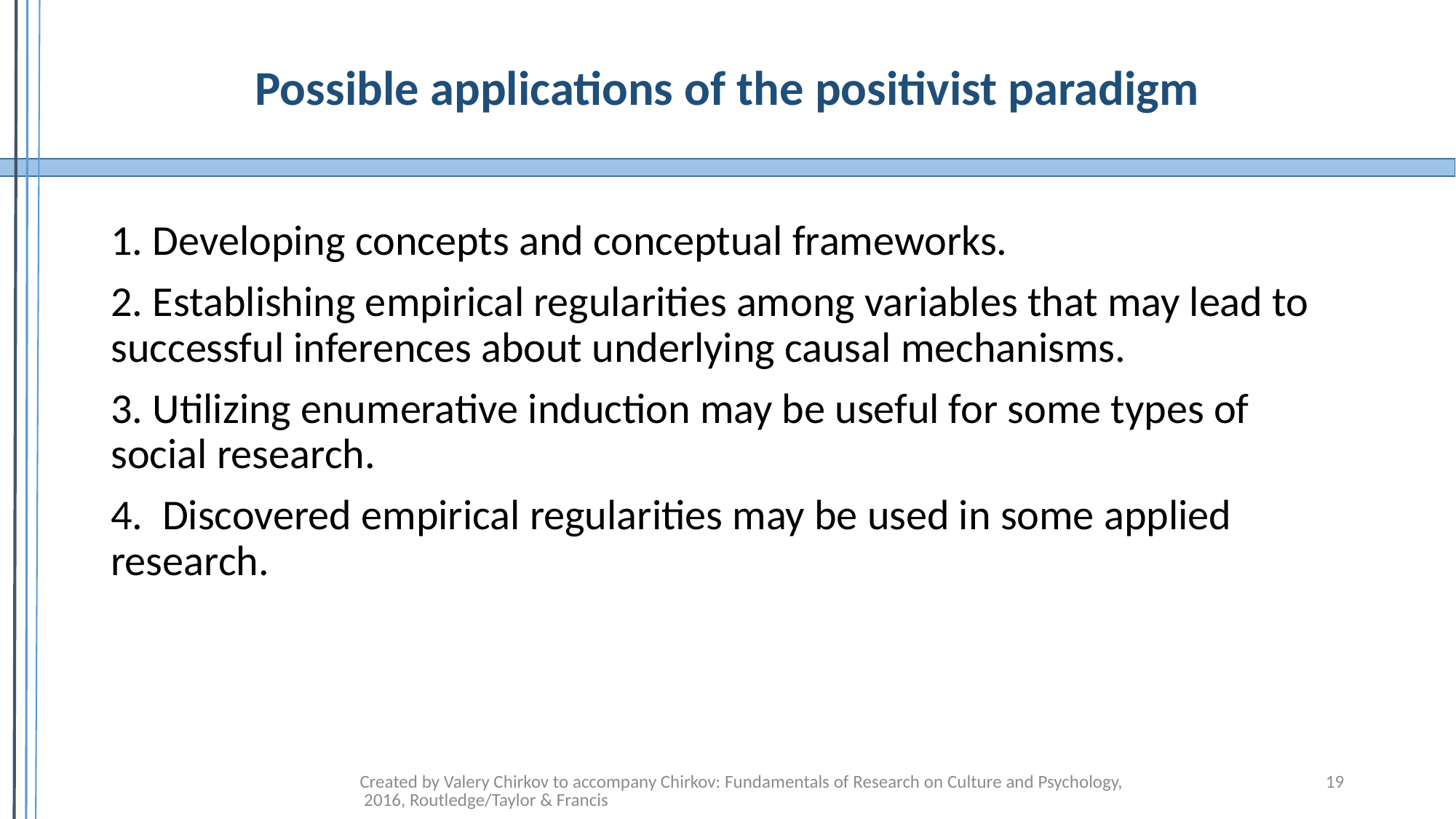

# Possible applications of the positivist paradigm
1. Developing concepts and conceptual frameworks.
2. Establishing empirical regularities among variables that may lead to successful inferences about underlying causal mechanisms.
3. Utilizing enumerative induction may be useful for some types of social research.
4.  Discovered empirical regularities may be used in some applied research.
Created by Valery Chirkov to accompany Chirkov: Fundamentals of Research on Culture and Psychology, 2016, Routledge/Taylor & Francis
19